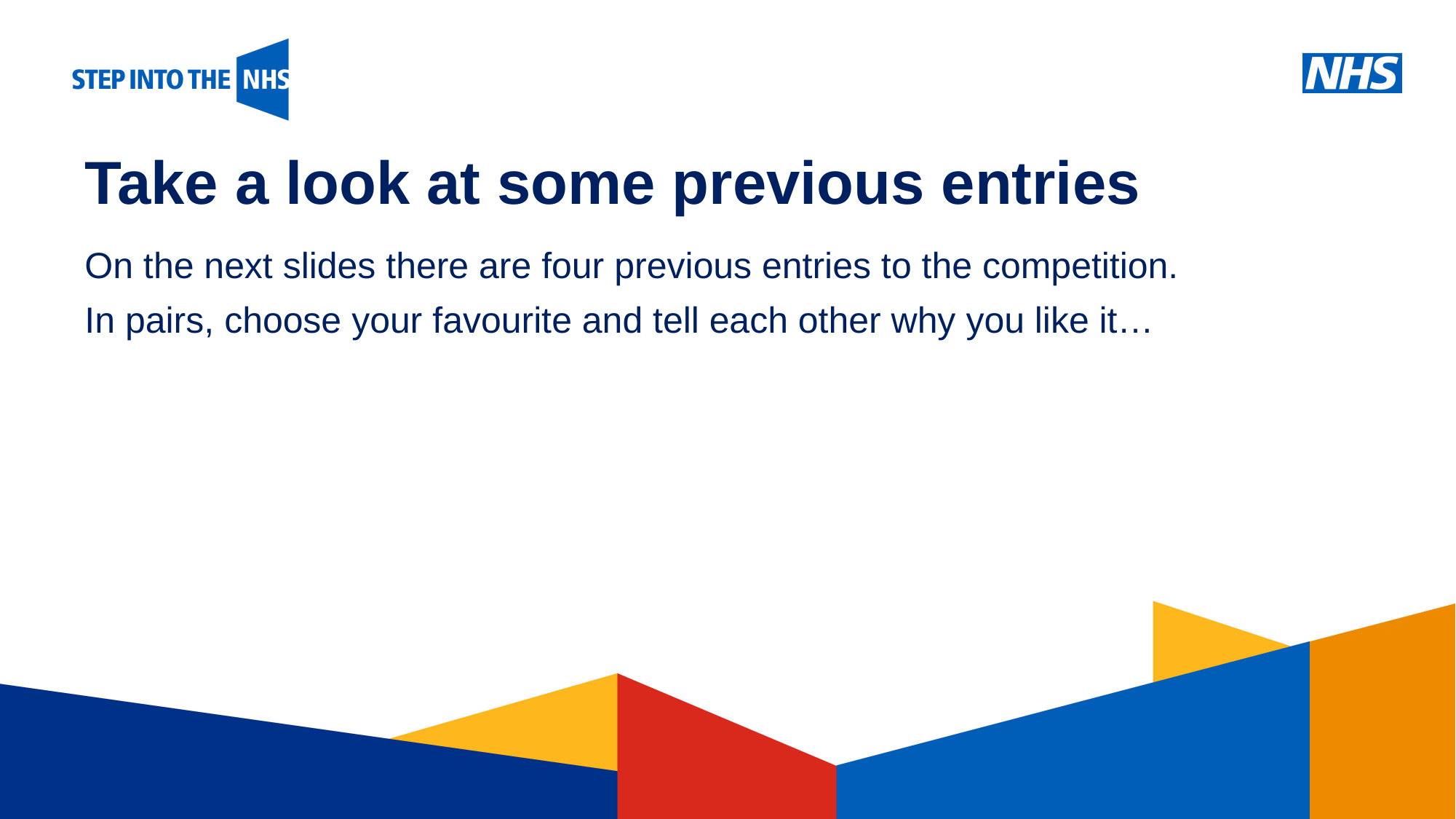

# Take a look at some previous entries
On the next slides there are four previous entries to the competition.
In pairs, choose your favourite and tell each other why you like it…